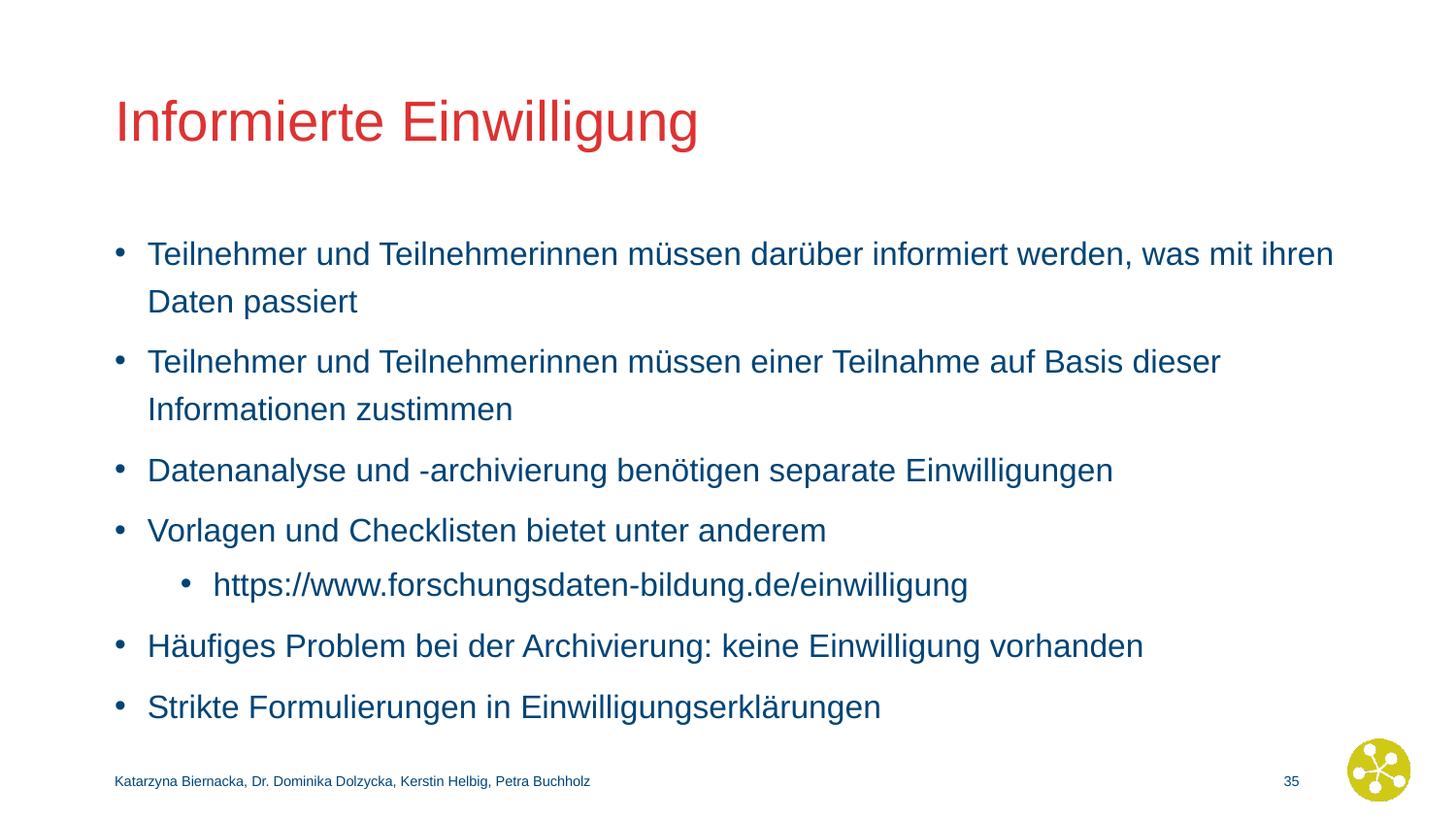

# Informierte Einwilligung
Teilnehmer und Teilnehmerinnen müssen darüber informiert werden, was mit ihren Daten passiert
Teilnehmer und Teilnehmerinnen müssen einer Teilnahme auf Basis dieser Informationen zustimmen
Datenanalyse und -archivierung benötigen separate Einwilligungen
Vorlagen und Checklisten bietet unter anderem
https://www.forschungsdaten-bildung.de/einwilligung
Häufiges Problem bei der Archivierung: keine Einwilligung vorhanden
Strikte Formulierungen in Einwilligungserklärungen

Katarzyna Biernacka, Dr. Dominika Dolzycka, Kerstin Helbig, Petra Buchholz
35